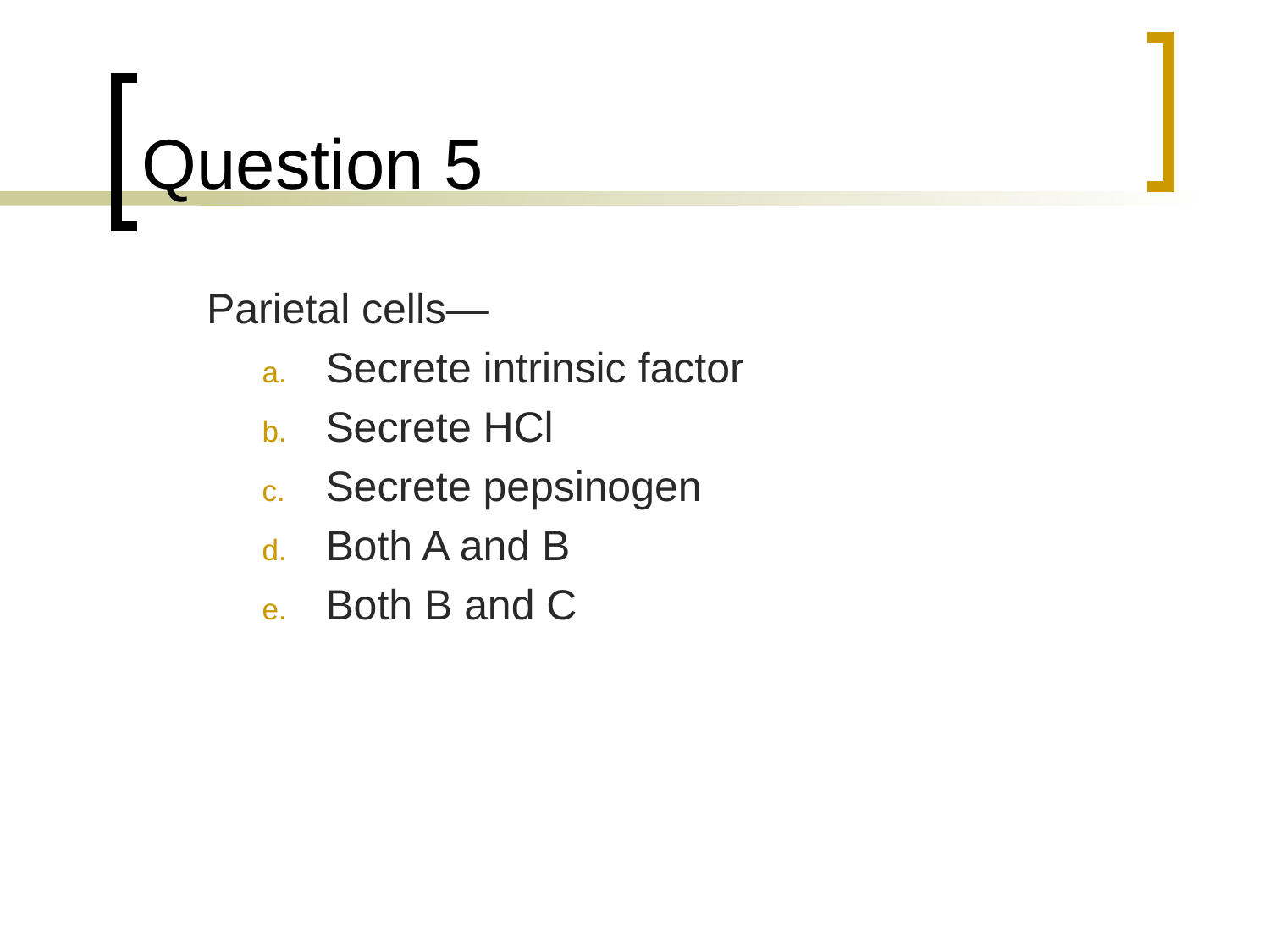

# Question 5
	Parietal cells—
Secrete intrinsic factor
Secrete HCl
Secrete pepsinogen
Both A and B
Both B and C